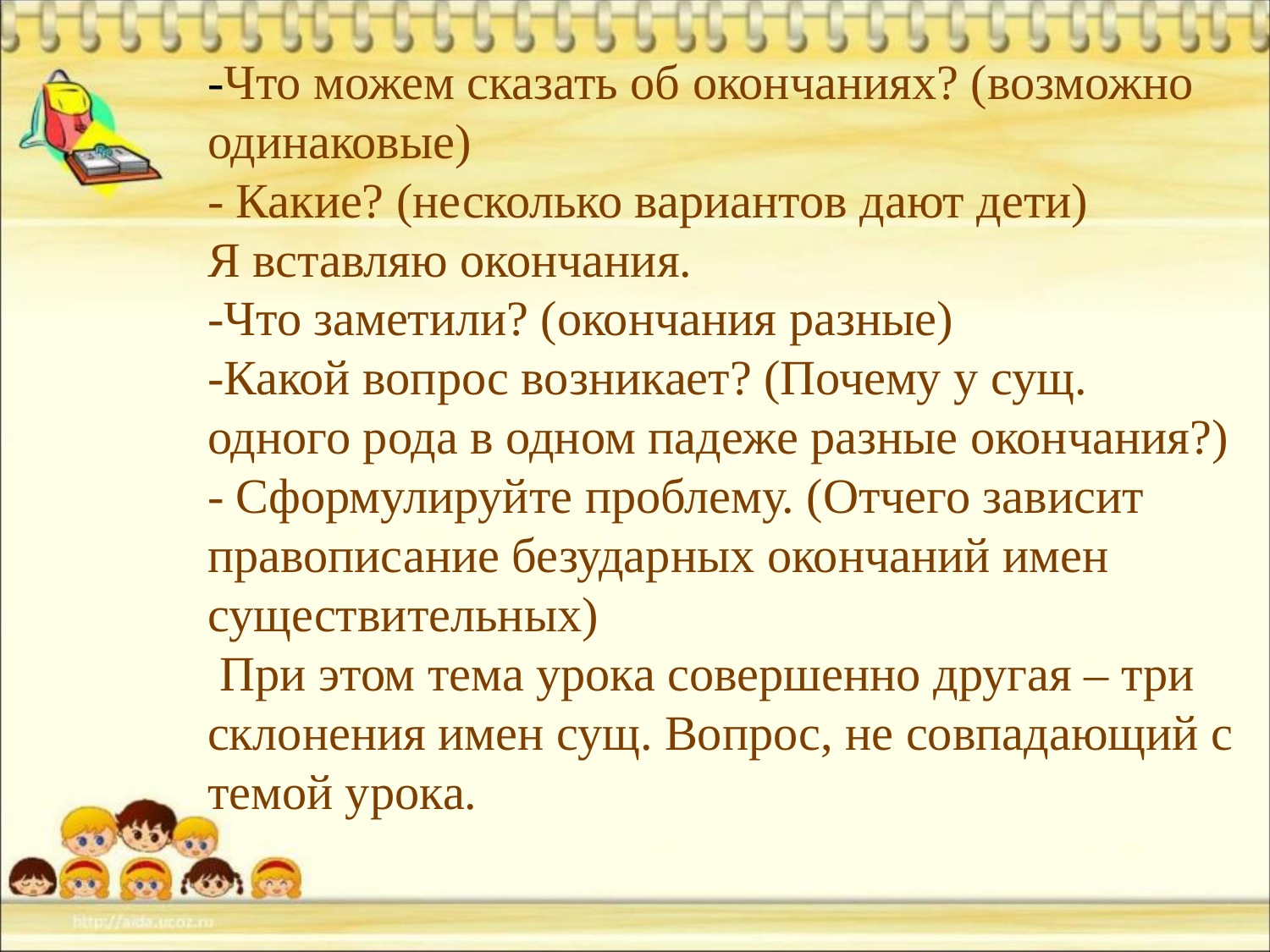

-Что можем сказать об окончаниях? (возможно одинаковые)
- Какие? (несколько вариантов дают дети)
Я вставляю окончания.
-Что заметили? (окончания разные)
-Какой вопрос возникает? (Почему у сущ. одного рода в одном падеже разные окончания?)
- Сформулируйте проблему. (Отчего зависит правописание безударных окончаний имен существительных)
 При этом тема урока совершенно другая – три склонения имен сущ. Вопрос, не совпадающий с темой урока.